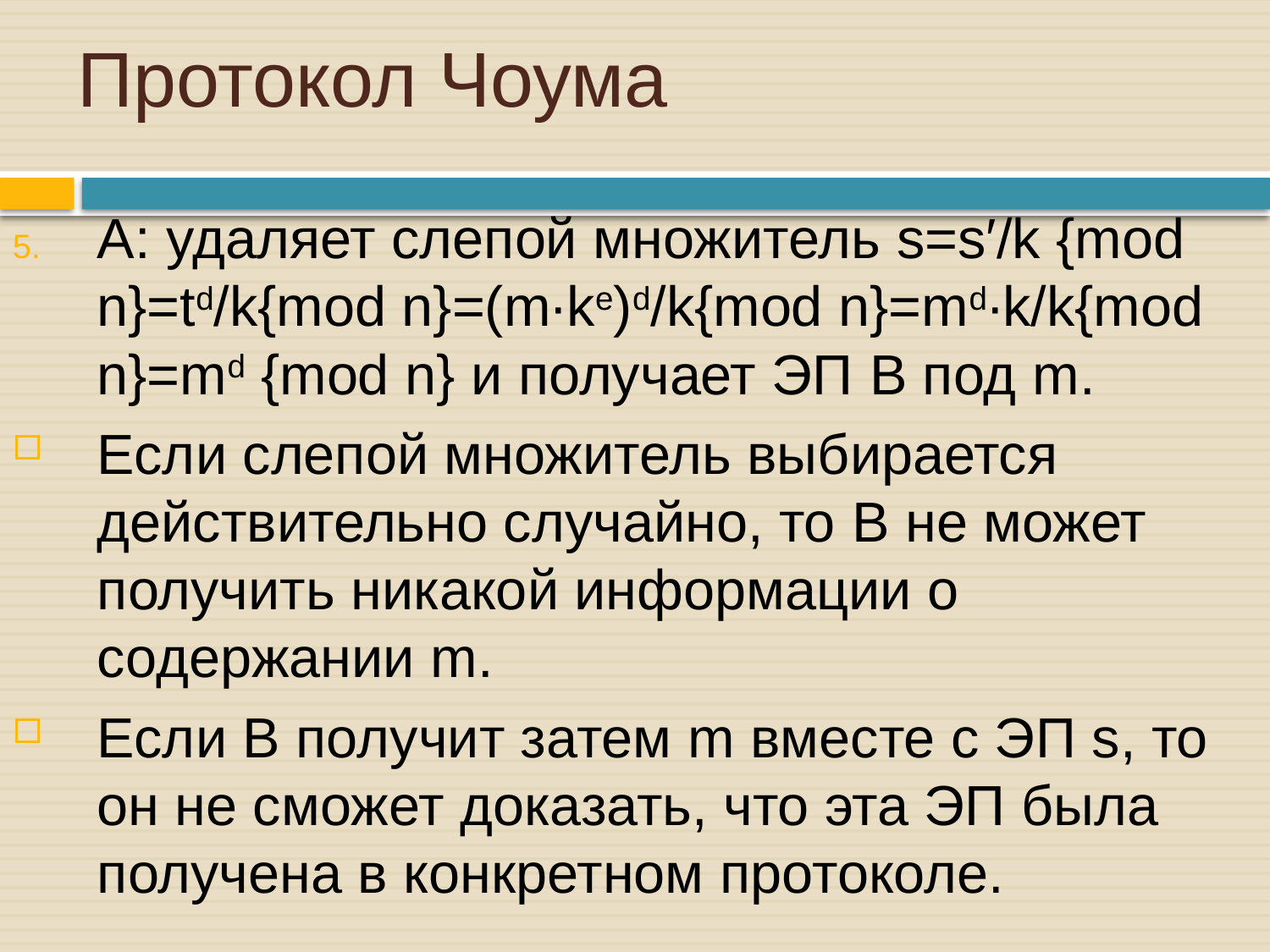

# Протокол Чоума
A: удаляет слепой множитель s=s′/k {mod n}=td/k{mod n}=(m∙ke)d/k{mod n}=md∙k/k{mod n}=md {mod n} и получает ЭП B под m.
Если слепой множитель выбирается действительно случайно, то B не может получить никакой информации о содержании m.
Если B получит затем m вместе с ЭП s, то он не сможет доказать, что эта ЭП была получена в конкретном протоколе.